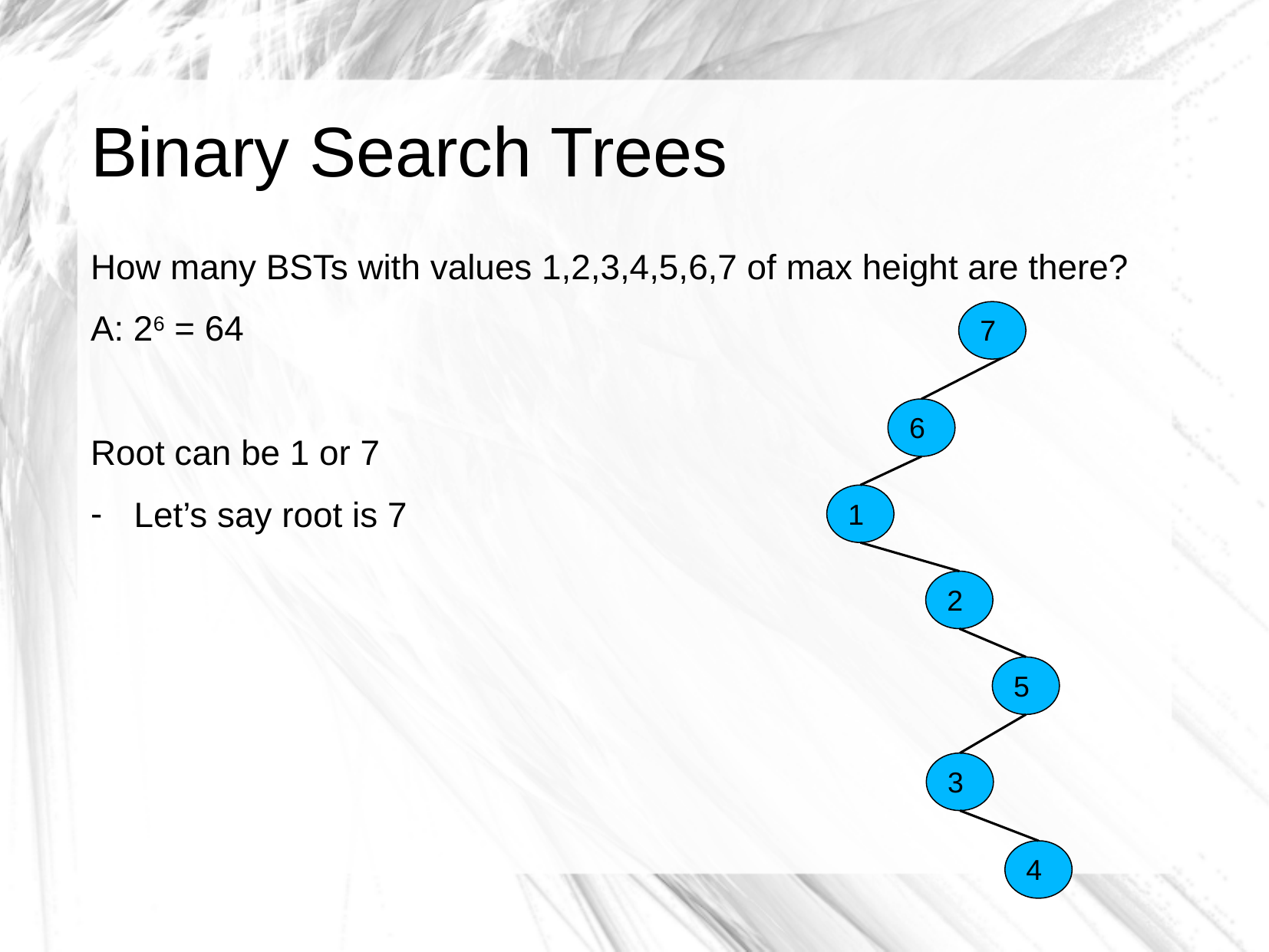

# Binary Search Trees
How many BSTs with values 1,2,3,4,5,6,7 of max height are there?
A: 26 = 64

Root can be 1 or 7
Let’s say root is 7

7
6
1
2
5
3
4